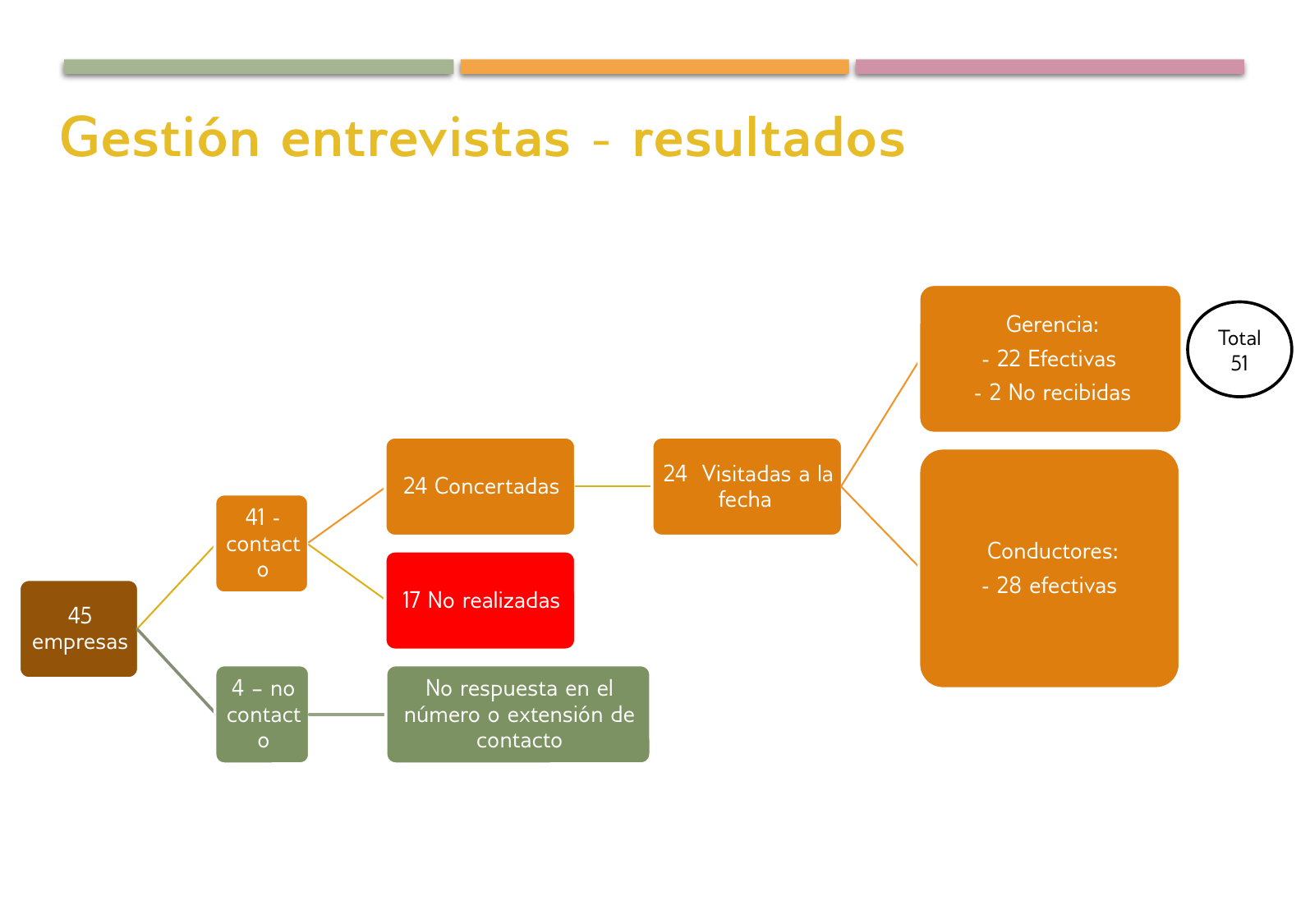

Gestión entrevistas - resultados
45 empresas

41 - contacto

24 Concertadas

24  Visitadas a la fecha

Gerencia:
- 22 Efectivas
- 2 No recibidas

Conductores:
- 28 efectivas

17 No realizadas

4 – no contacto

No respuesta en el número o extensión de contacto
Total 51